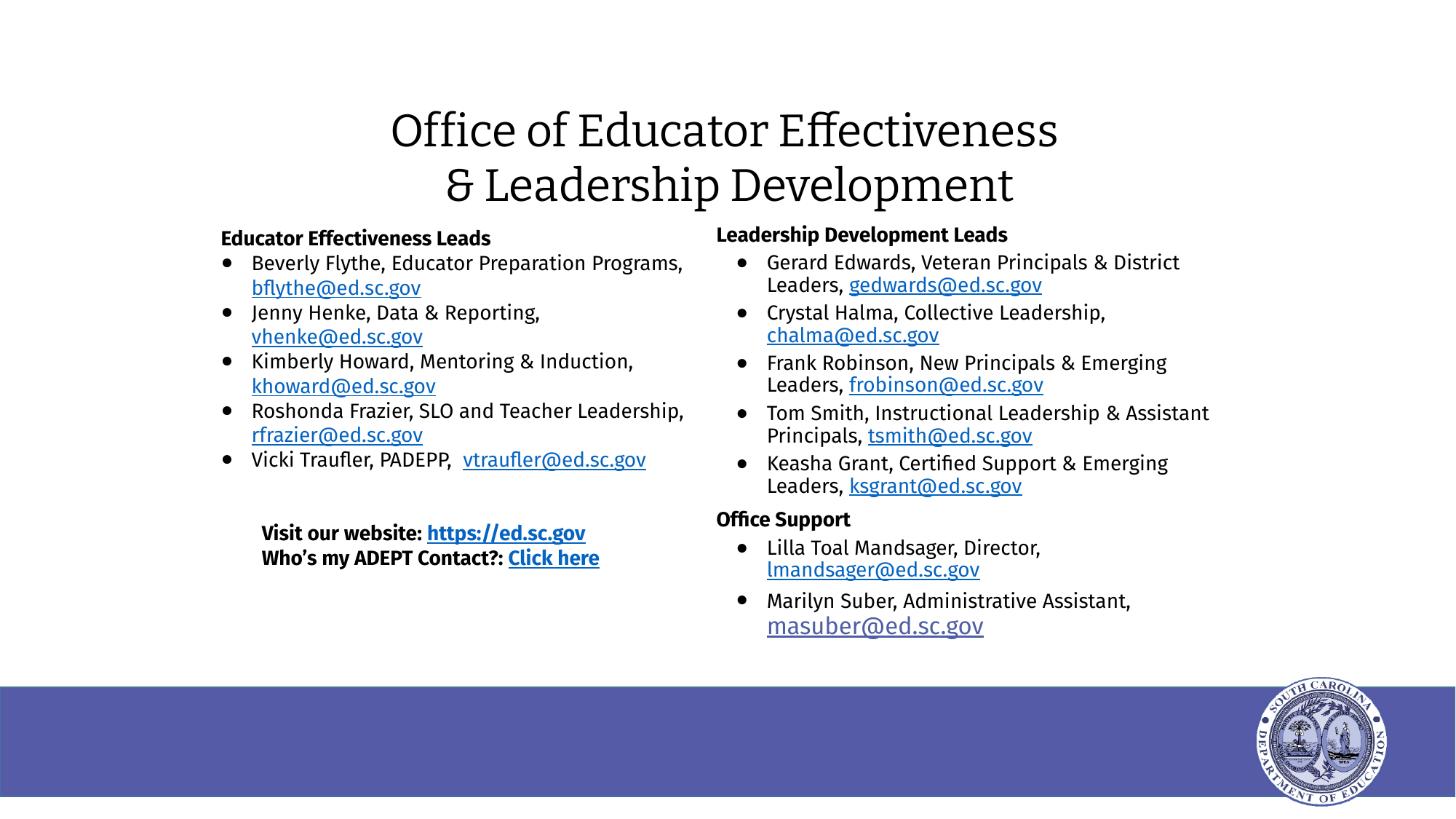

# Office of Educator Effectiveness & Leadership Development
Educator Effectiveness Leads
Beverly Flythe, Educator Preparation Programs, bflythe@ed.sc.gov
Jenny Henke, Data & Reporting, vhenke@ed.sc.gov
Kimberly Howard, Mentoring & Induction, khoward@ed.sc.gov
Roshonda Frazier, SLO and Teacher Leadership, rfrazier@ed.sc.gov
Vicki Traufler, PADEPP,  vtraufler@ed.sc.gov

Visit our website: https://ed.sc.gov
Who’s my ADEPT Contact?: Click here
Leadership Development Leads
Gerard Edwards, Veteran Principals & District Leaders, gedwards@ed.sc.gov
Crystal Halma, Collective Leadership, chalma@ed.sc.gov
Frank Robinson, New Principals & Emerging Leaders, frobinson@ed.sc.gov
Tom Smith, Instructional Leadership & Assistant Principals, tsmith@ed.sc.gov
Keasha Grant, Certified Support & Emerging Leaders, ksgrant@ed.sc.gov
Office Support
Lilla Toal Mandsager, Director, lmandsager@ed.sc.gov
Marilyn Suber, Administrative Assistant, masuber@ed.sc.gov